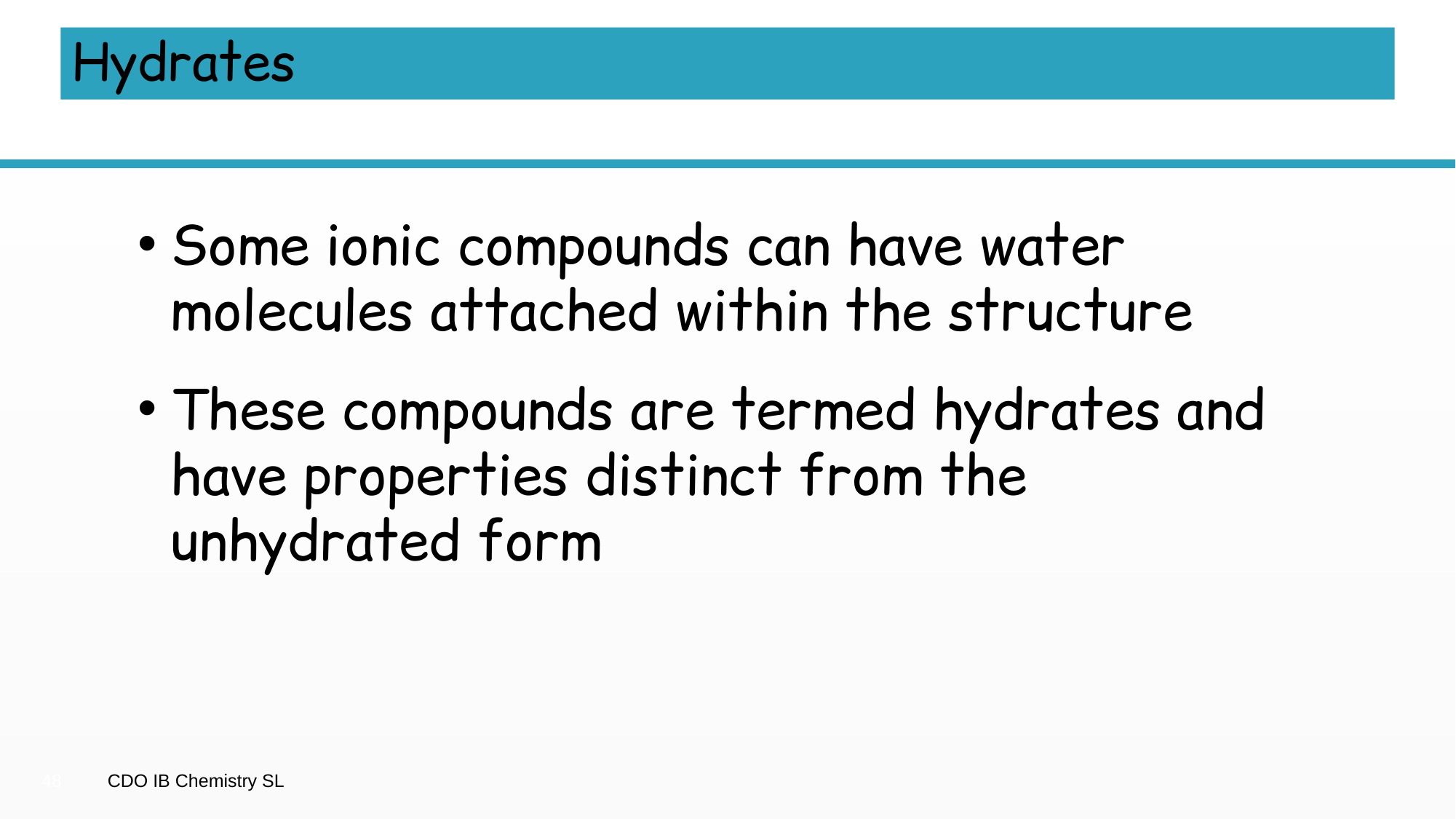

# Hydrates
Some ionic compounds can have water molecules attached within the structure
These compounds are termed hydrates and have properties distinct from the unhydrated form
48
CDO IB Chemistry SL